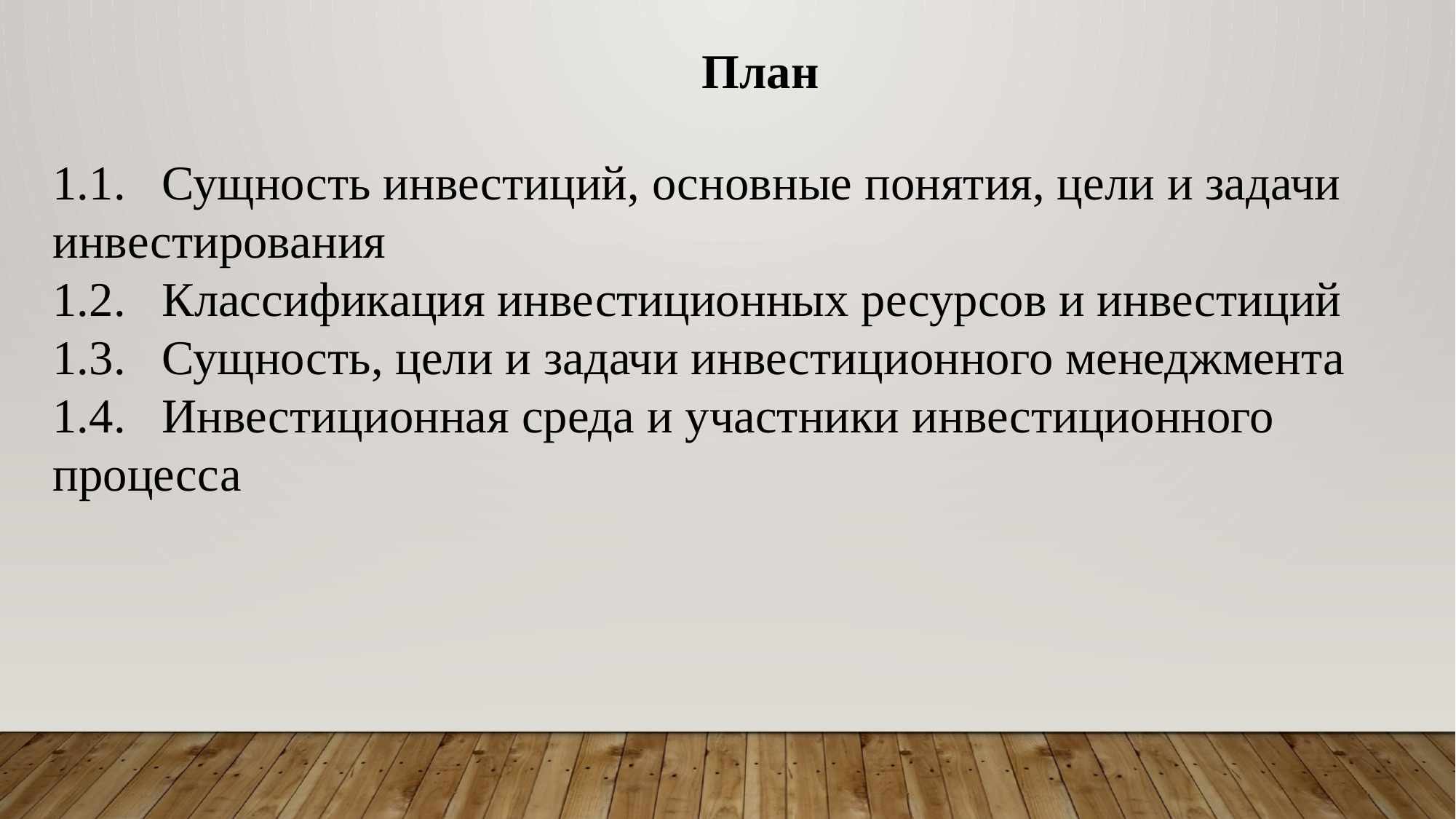

План
1.1.	Сущность инвестиций, основные понятия, цели и задачи инвестирования
1.2.	Классификация инвестиционных ресурсов и инвестиций
1.3.	Сущность, цели и задачи инвестиционного менеджмента
1.4.	Инвестиционная среда и участники инвестиционного процесса